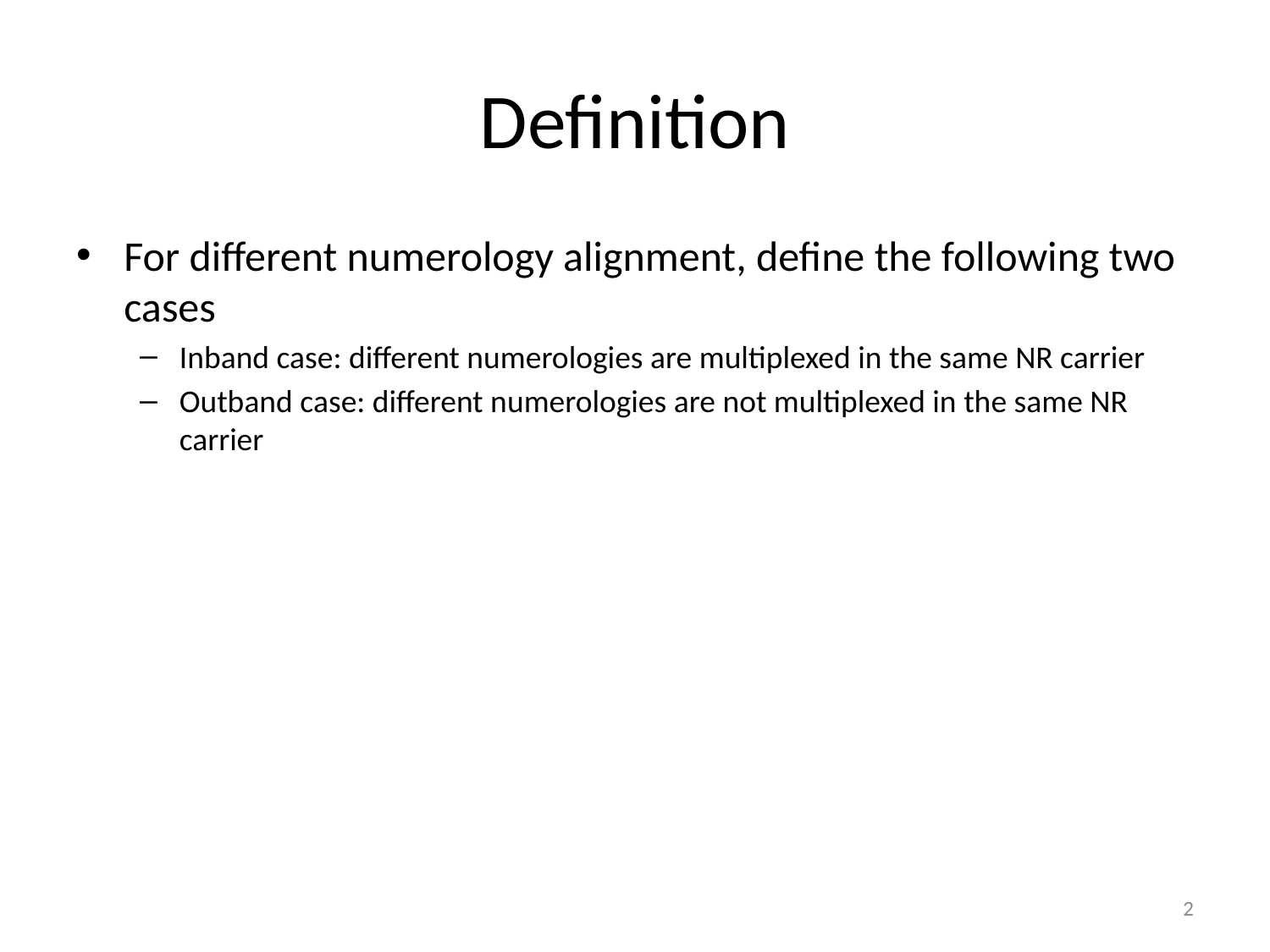

# Definition
For different numerology alignment, define the following two cases
Inband case: different numerologies are multiplexed in the same NR carrier
Outband case: different numerologies are not multiplexed in the same NR carrier
2